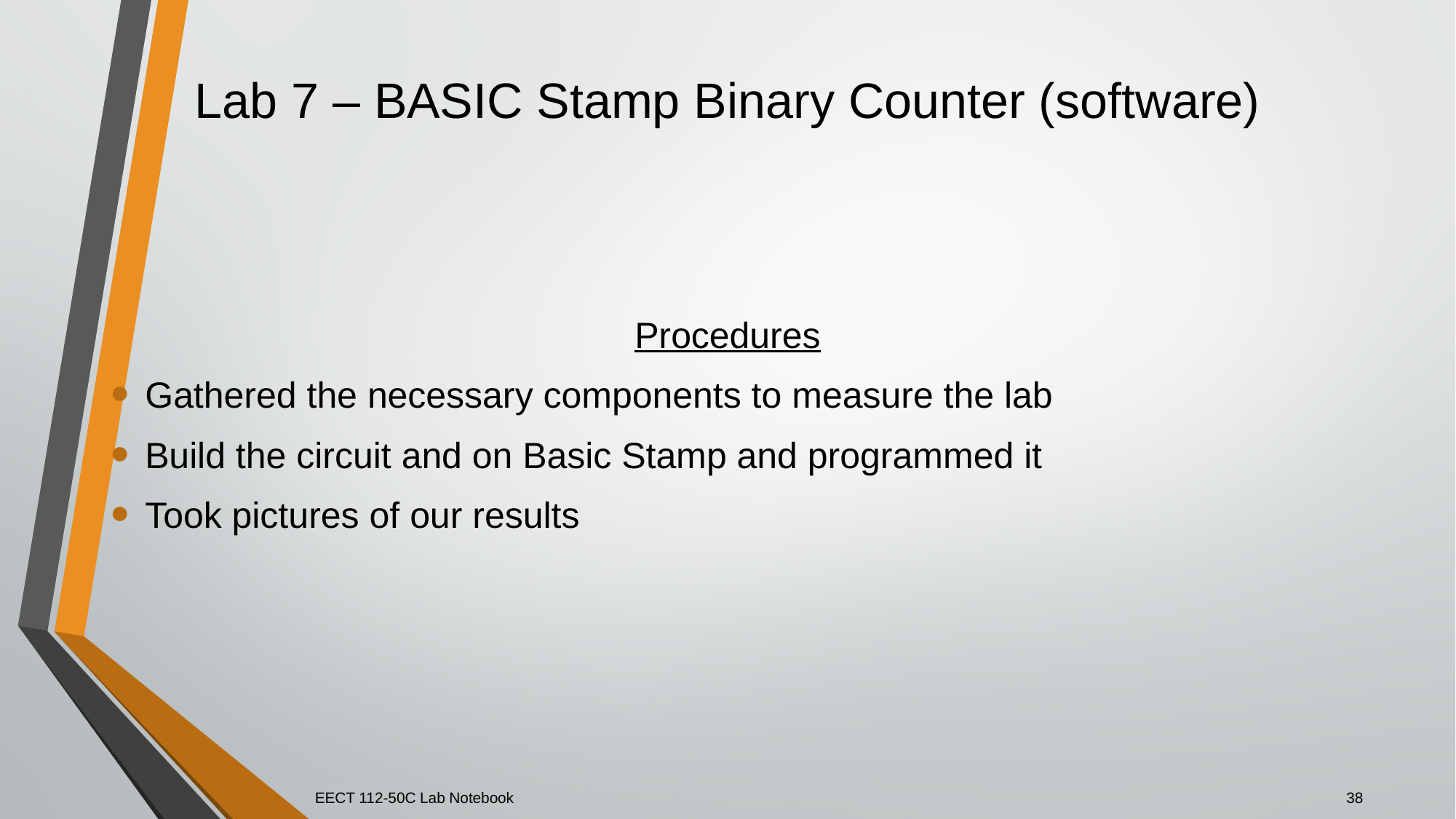

# Lab 7 – BASIC Stamp Binary Counter (software)
Procedures
Gathered the necessary components to measure the lab
Build the circuit and on Basic Stamp and programmed it
Took pictures of our results

EECT 112-50C Lab Notebook
38